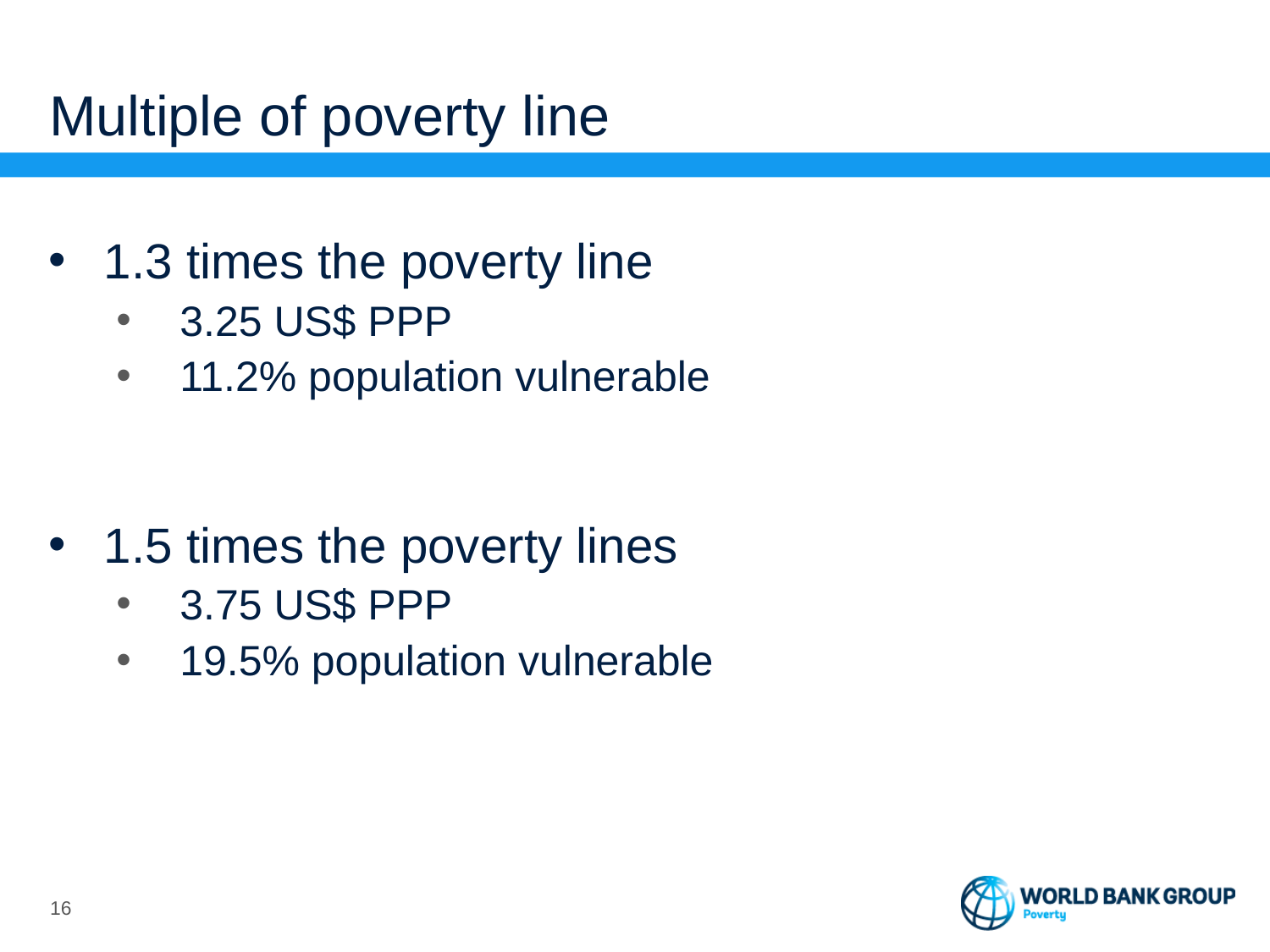

# Multiple of poverty line
1.3 times the poverty line
3.25 US$ PPP
11.2% population vulnerable

1.5 times the poverty lines
3.75 US$ PPP
19.5% population vulnerable

16